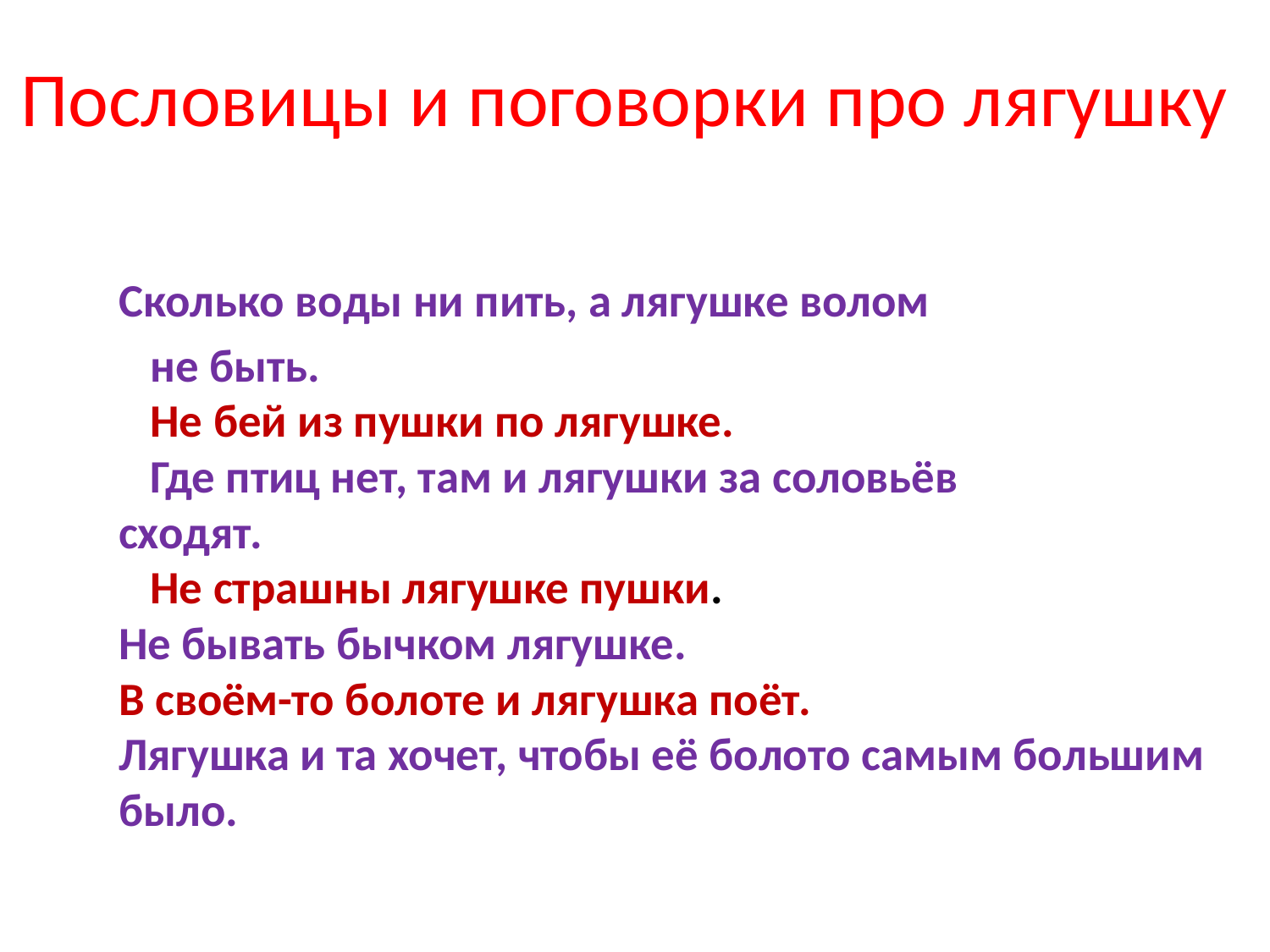

# Пословицы и поговорки про лягушку
Сколько воды ни пить, а лягушке волом
   не быть.
   Не бей из пушки по лягушке.
   Где птиц нет, там и лягушки за соловьёв          сходят.
   Не страшны лягушке пушки.
Не бывать бычком лягушке.
В своём-то болоте и лягушка поёт.
Лягушка и та хочет, чтобы её болото самым большим было.